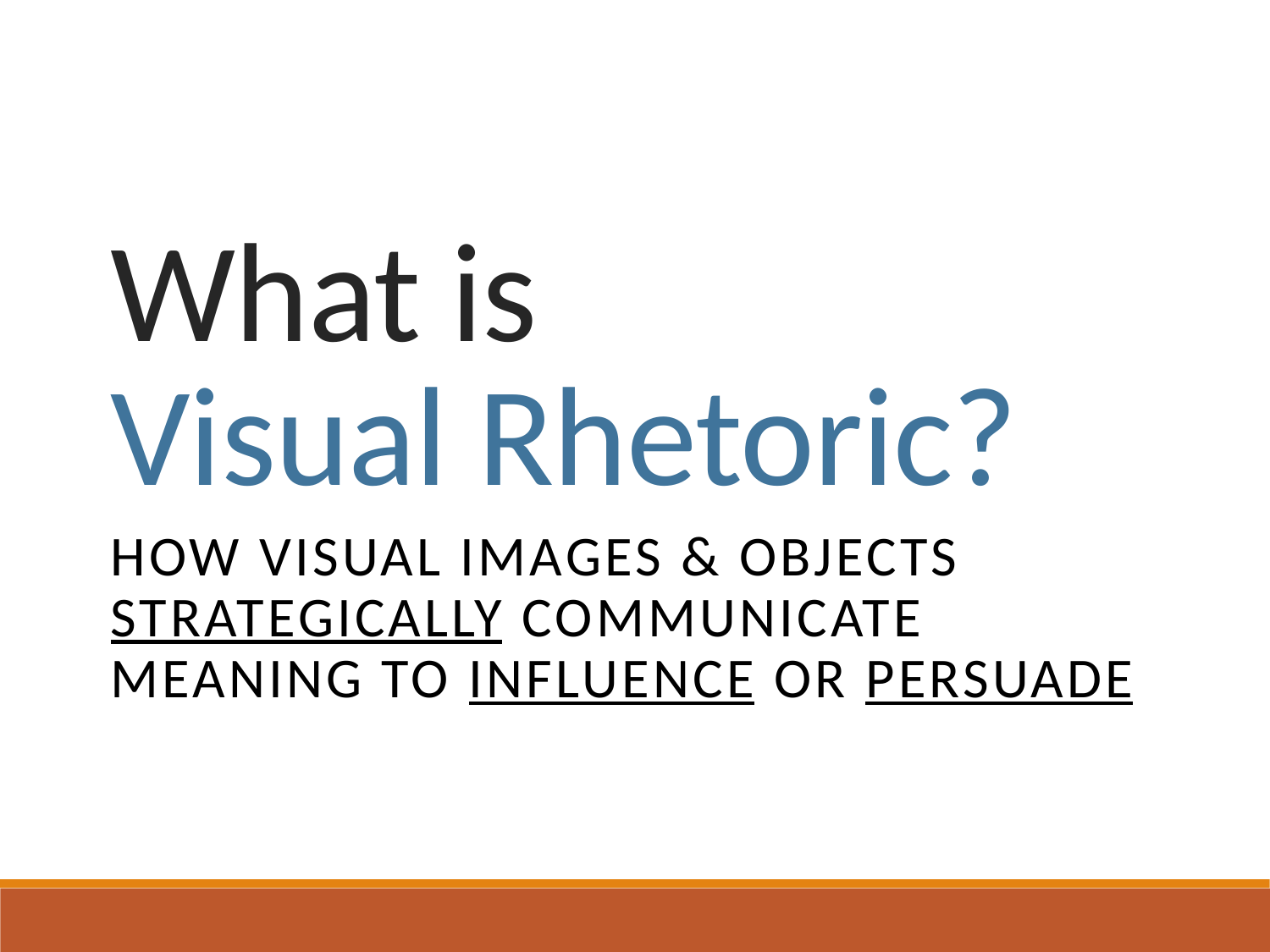

# What is Visual Rhetoric?
How visual images & objects strategically communicate meaning to influence or persuade